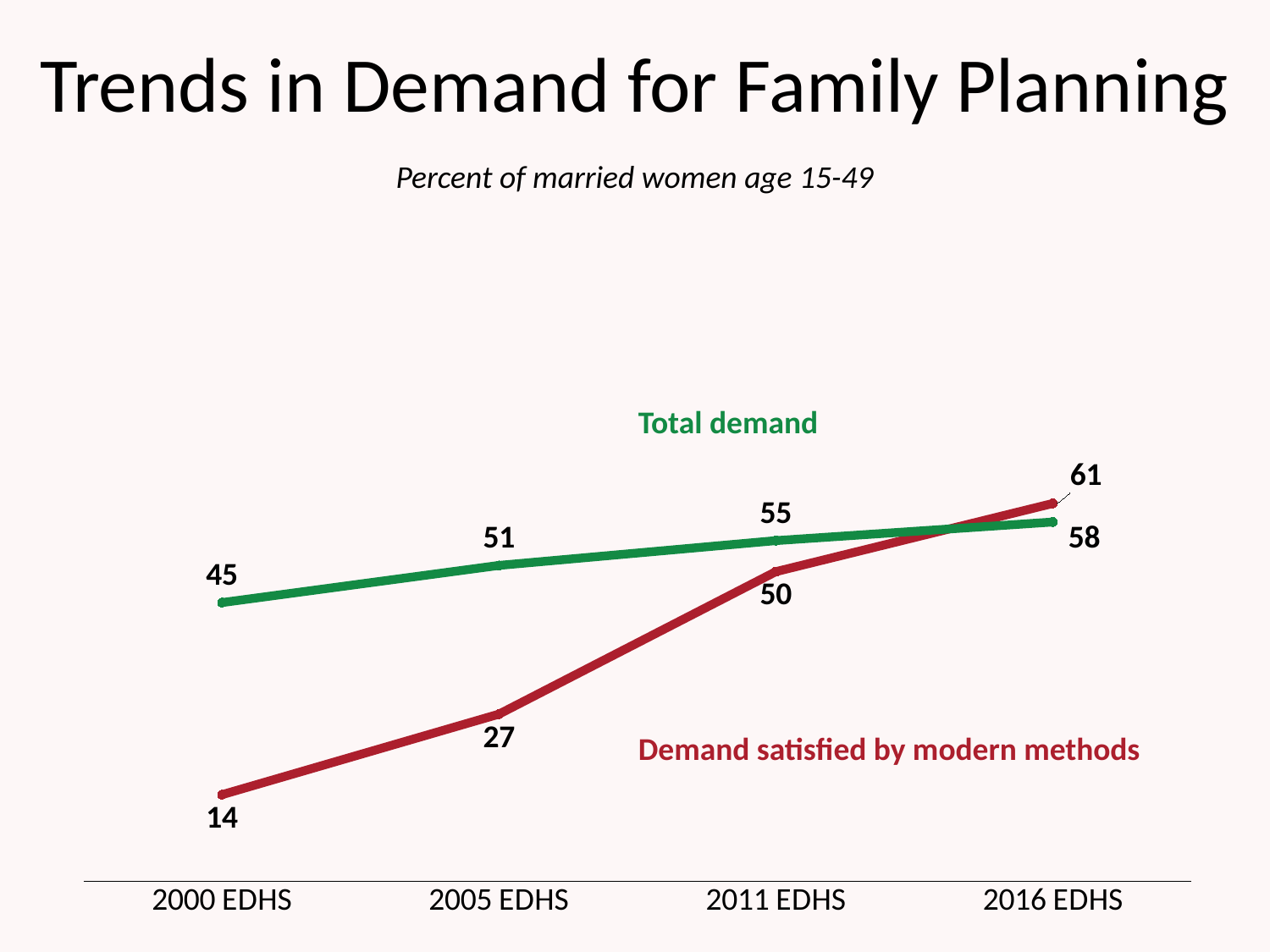

# Trends in Demand for Family Planning
Percent of married women age 15-49

### Chart

| Category | DSBMM | TD |
|---|---|---|
| 2000 EDHS | 14.0 | 45.0 |
| 2005 EDHS | 27.0 | 51.0 |
| 2011 EDHS | 50.0 | 55.0 |
| 2016 EDHS | 61.0 | 58.0 |
Total demand
Demand satisfied by modern methods